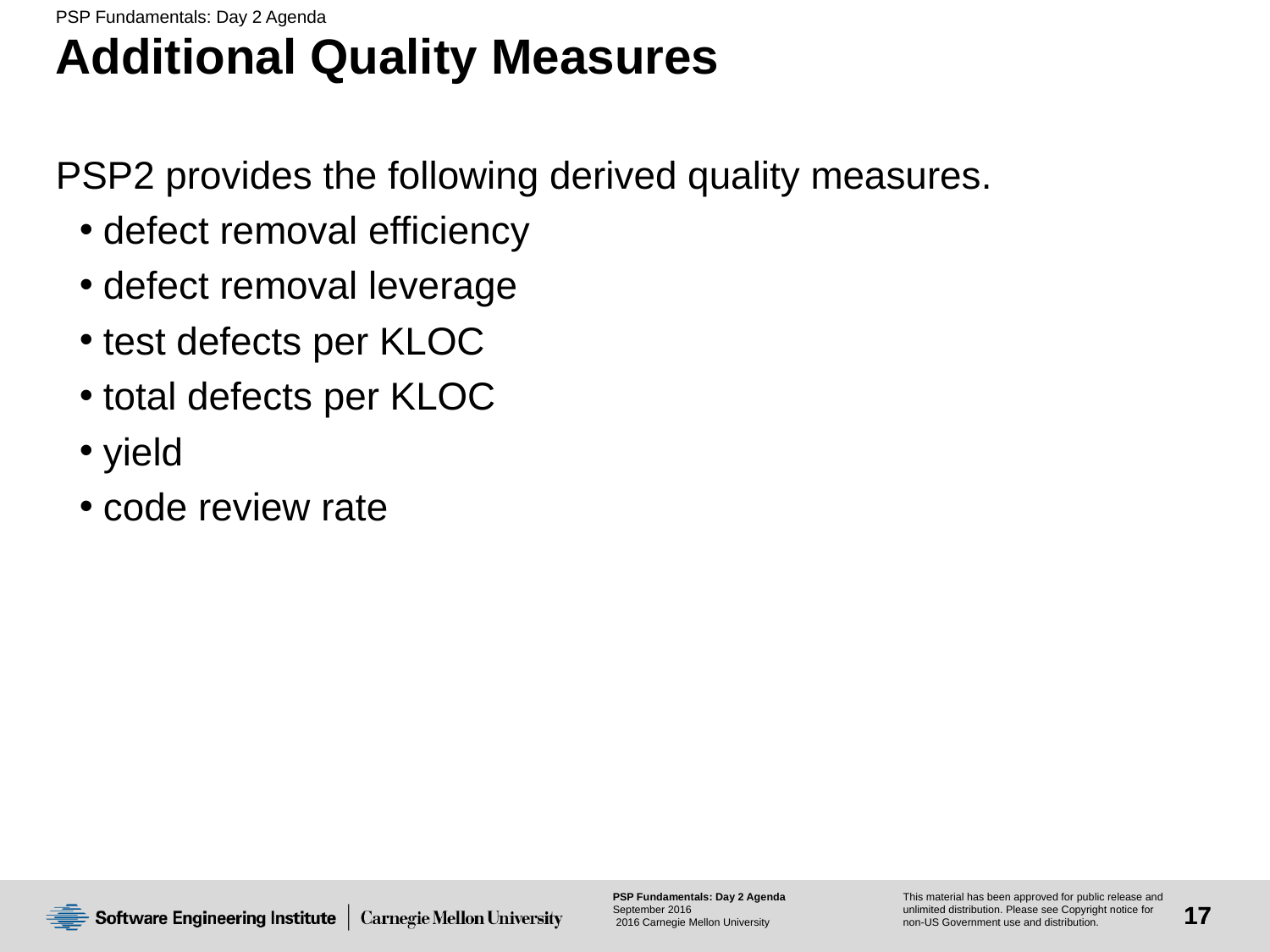

# Additional Quality Measures
PSP2 provides the following derived quality measures.
defect removal efficiency
defect removal leverage
test defects per KLOC
total defects per KLOC
yield
code review rate